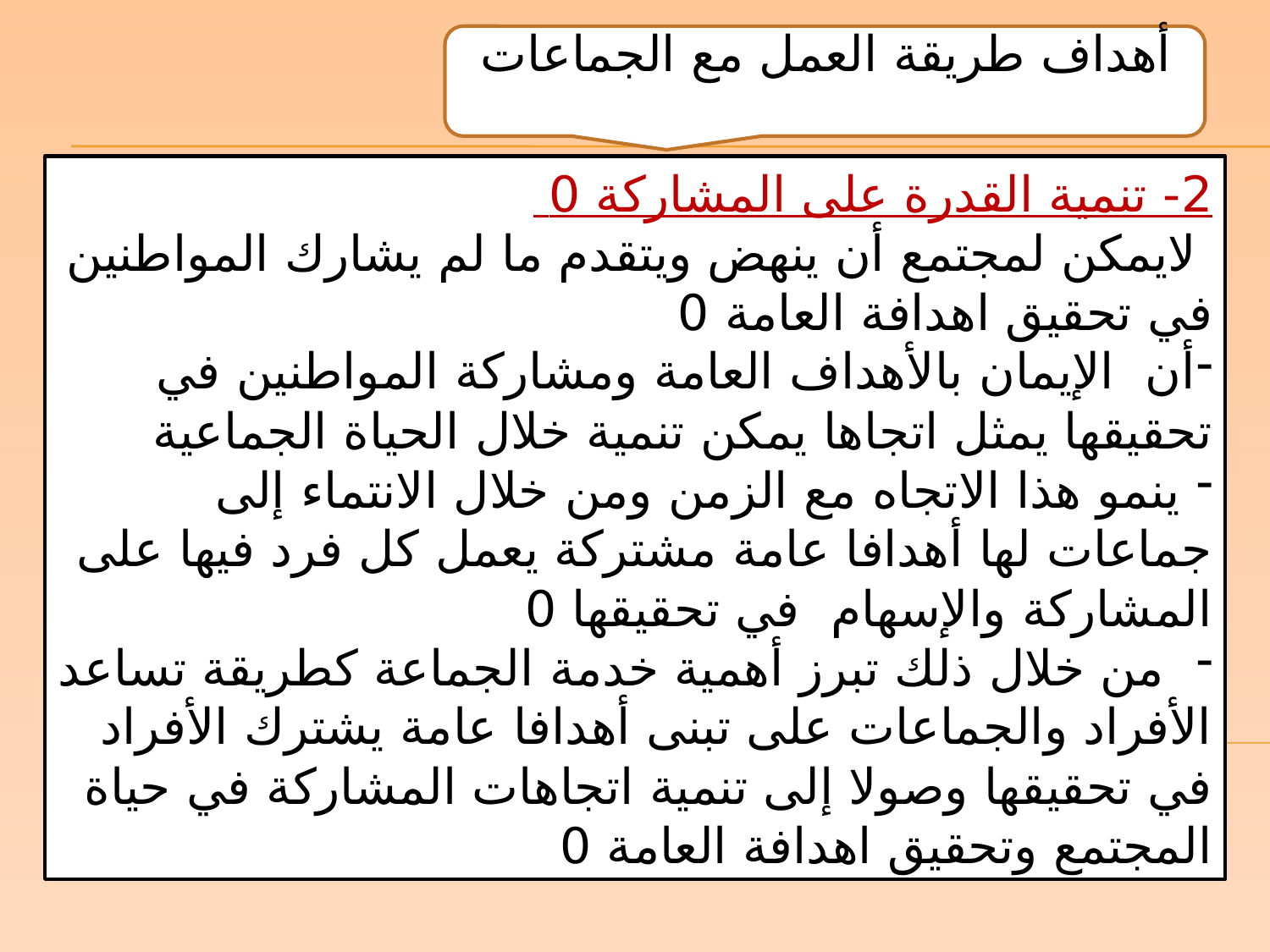

أهداف طريقة العمل مع الجماعات

2- تنمية القدرة على المشاركة 0
 لايمكن لمجتمع أن ينهض ويتقدم ما لم يشارك المواطنين في تحقيق اهدافة العامة 0
أن  الإيمان بالأهداف العامة ومشاركة المواطنين في تحقيقها يمثل اتجاها يمكن تنمية خلال الحياة الجماعية
 ينمو هذا الاتجاه مع الزمن ومن خلال الانتماء إلى جماعات لها أهدافا عامة مشتركة يعمل كل فرد فيها على المشاركة والإسهام  في تحقيقها 0
  من خلال ذلك تبرز أهمية خدمة الجماعة كطريقة تساعد الأفراد والجماعات على تبنى أهدافا عامة يشترك الأفراد في تحقيقها وصولا إلى تنمية اتجاهات المشاركة في حياة المجتمع وتحقيق اهدافة العامة 0